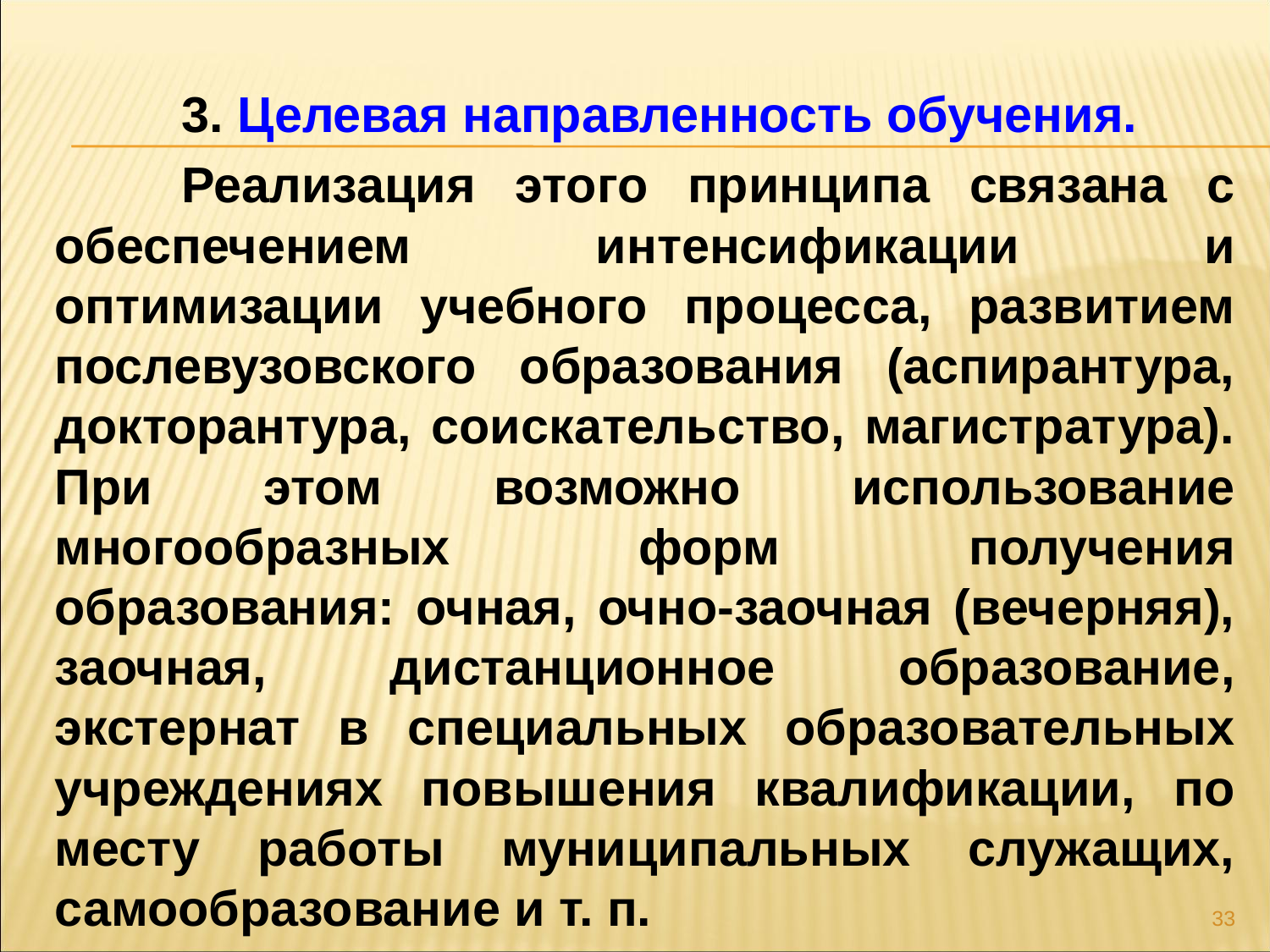

3. Целевая направленность обучения.
	Реализация этого принципа связана с обеспечением интенсификации и оптимизации учебного процесса, развитием послевузовского образования (аспирантура, докторантура, соискательство, магистратура). При этом возможно использование многообразных форм получения образования: очная, очно-заочная (вечерняя), заочная, дистанционное образование, экстернат в специальных образовательных учреждениях повышения квалификации, по месту работы муниципальных служащих, самообразование и т. п.

33